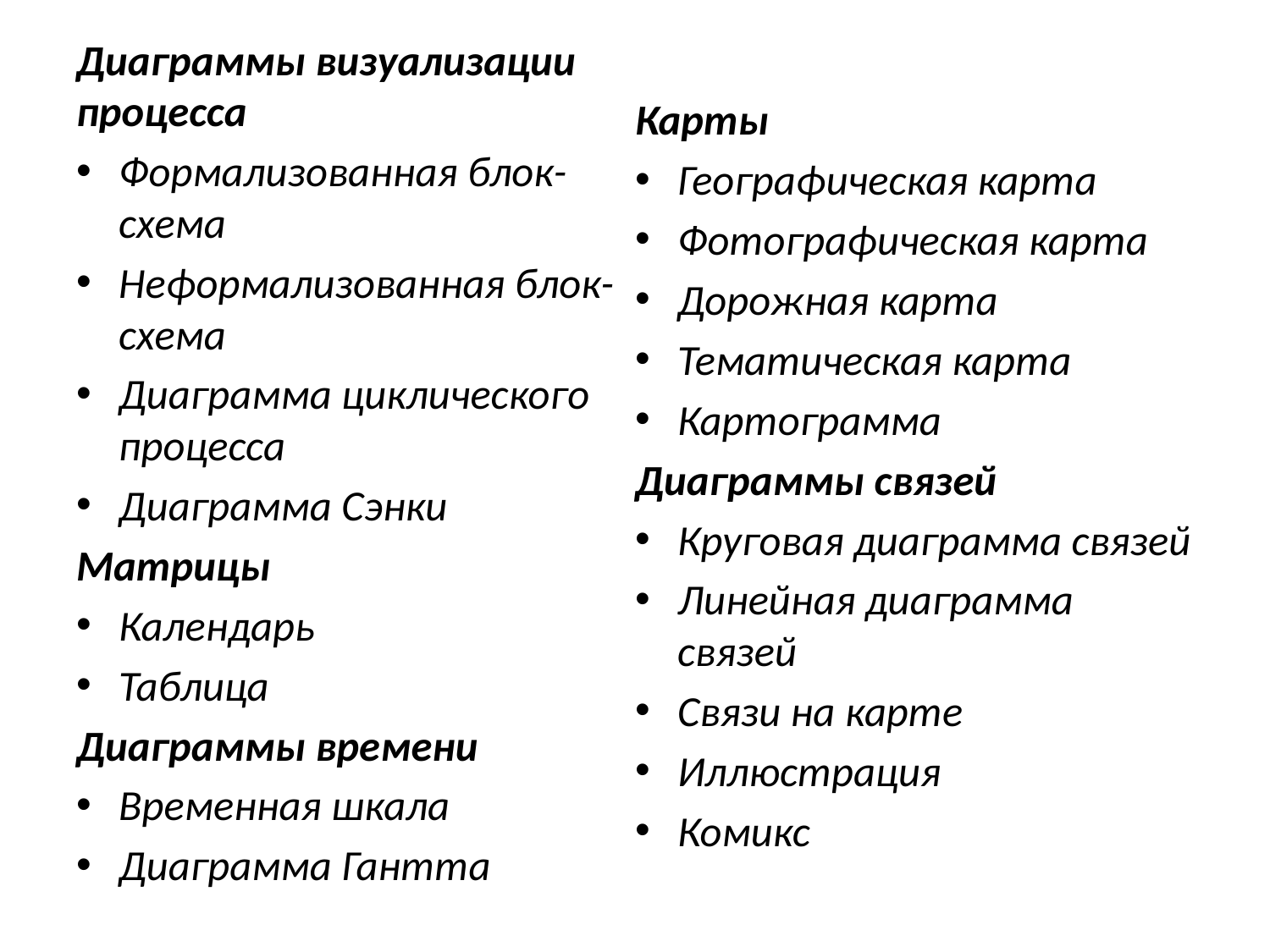

Диаграммы визуализации процесса
Формализованная блок-схема
Неформализованная блок-схема
Диаграмма циклического процесса
Диаграмма Сэнки
Матрицы
Календарь
Таблица
Диаграммы времени
Временная шкала
Диаграмма Гантта

Карты
Географическая карта
Фотографическая карта
Дорожная карта
Тематическая карта
Картограмма
Диаграммы связей
Круговая диаграмма связей
Линейная диаграмма связей
Связи на карте
Иллюстрация
Комикс